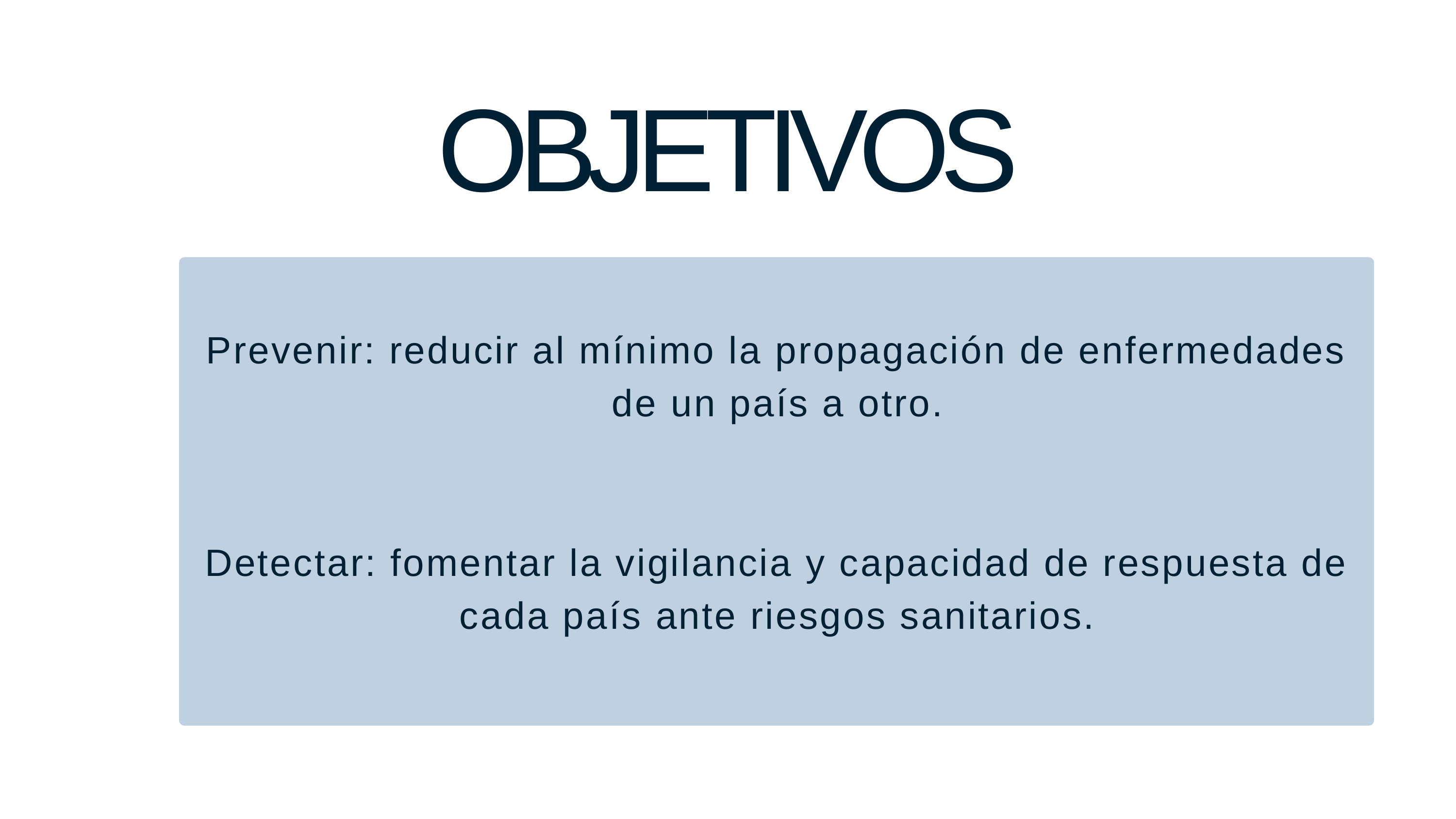

OBJETIVOS

Prevenir: reducir al mínimo la propagación de enfermedades de un país a otro.

Detectar: fomentar la vigilancia y capacidad de respuesta de cada país ante riesgos sanitarios.